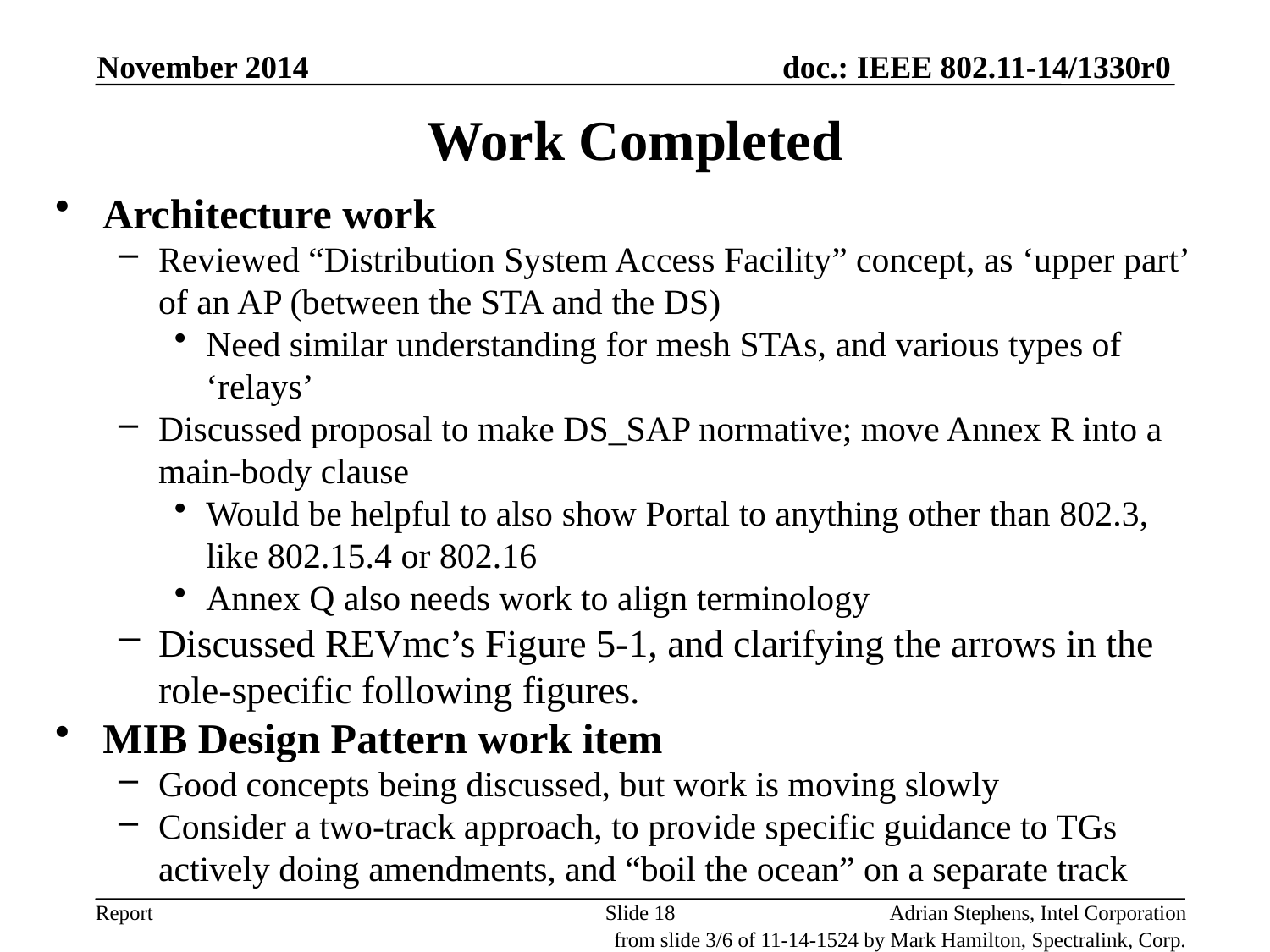

November 2014
# Work Completed
Architecture work
Reviewed “Distribution System Access Facility” concept, as ‘upper part’ of an AP (between the STA and the DS)
Need similar understanding for mesh STAs, and various types of ‘relays’
Discussed proposal to make DS_SAP normative; move Annex R into a main-body clause
Would be helpful to also show Portal to anything other than 802.3, like 802.15.4 or 802.16
Annex Q also needs work to align terminology
Discussed REVmc’s Figure 5-1, and clarifying the arrows in the role-specific following figures.
MIB Design Pattern work item
Good concepts being discussed, but work is moving slowly
Consider a two-track approach, to provide specific guidance to TGs actively doing amendments, and “boil the ocean” on a separate track

Slide 18
Adrian Stephens, Intel Corporation
from slide 3/6 of 11-14-1524 by Mark Hamilton, Spectralink, Corp.